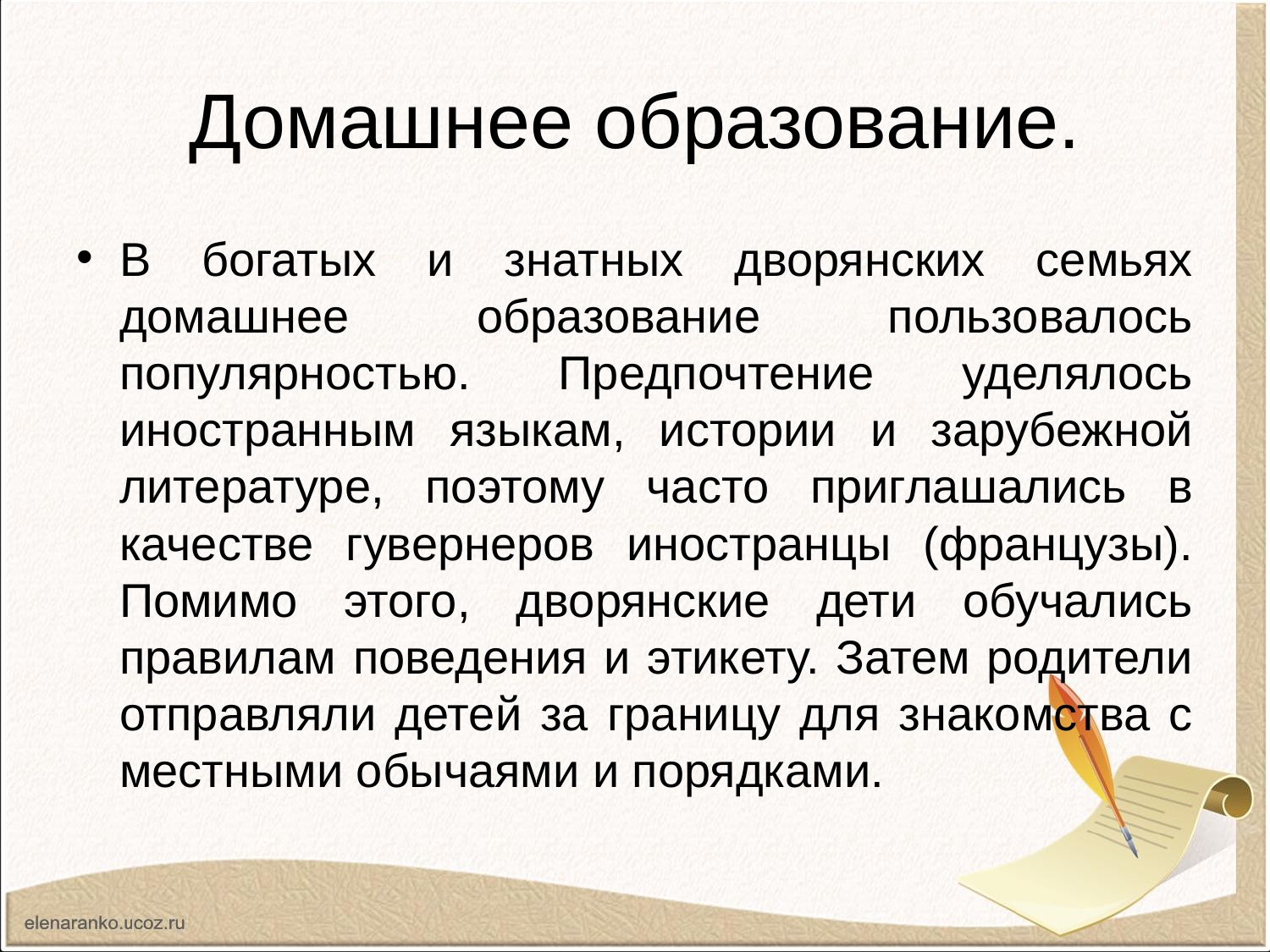

# Домашнее образование.
В богатых и знатных дворянских семьях домашнее образование пользовалось популярностью. Предпочтение уделялось иностранным языкам, истории и зарубежной литературе, поэтому часто приглашались в качестве гувернеров иностранцы (французы). Помимо этого, дворянские дети обучались правилам поведения и этикету. Затем родители отправляли детей за границу для знакомства с местными обычаями и порядками.